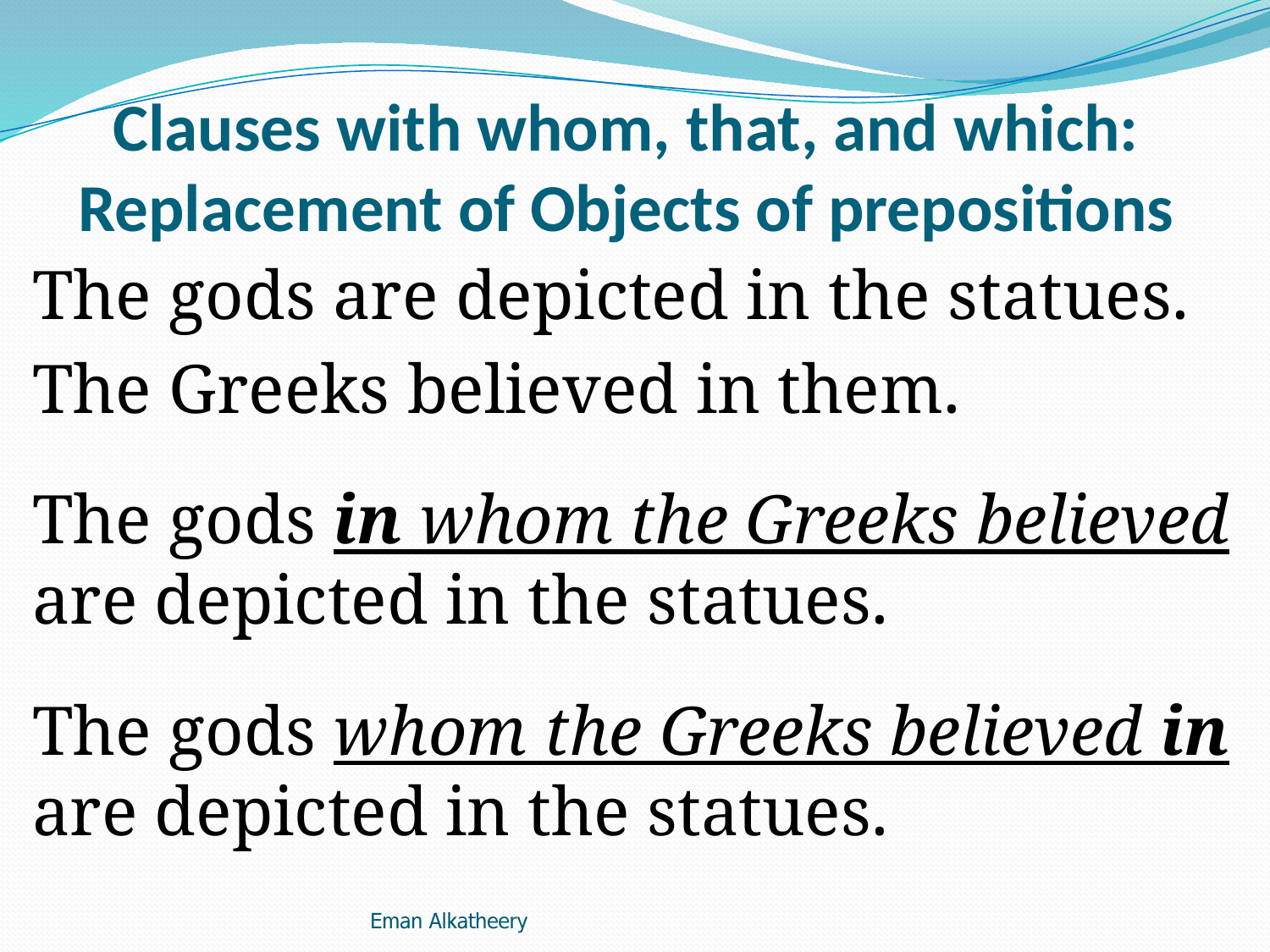

# Clauses with whom, that, and which: Replacement of Objects of prepositions
The gods are depicted in the statues.
The Greeks believed in them.

The gods in whom the Greeks believed are depicted in the statues.

The gods whom the Greeks believed in are depicted in the statues.
Eman Alkatheery